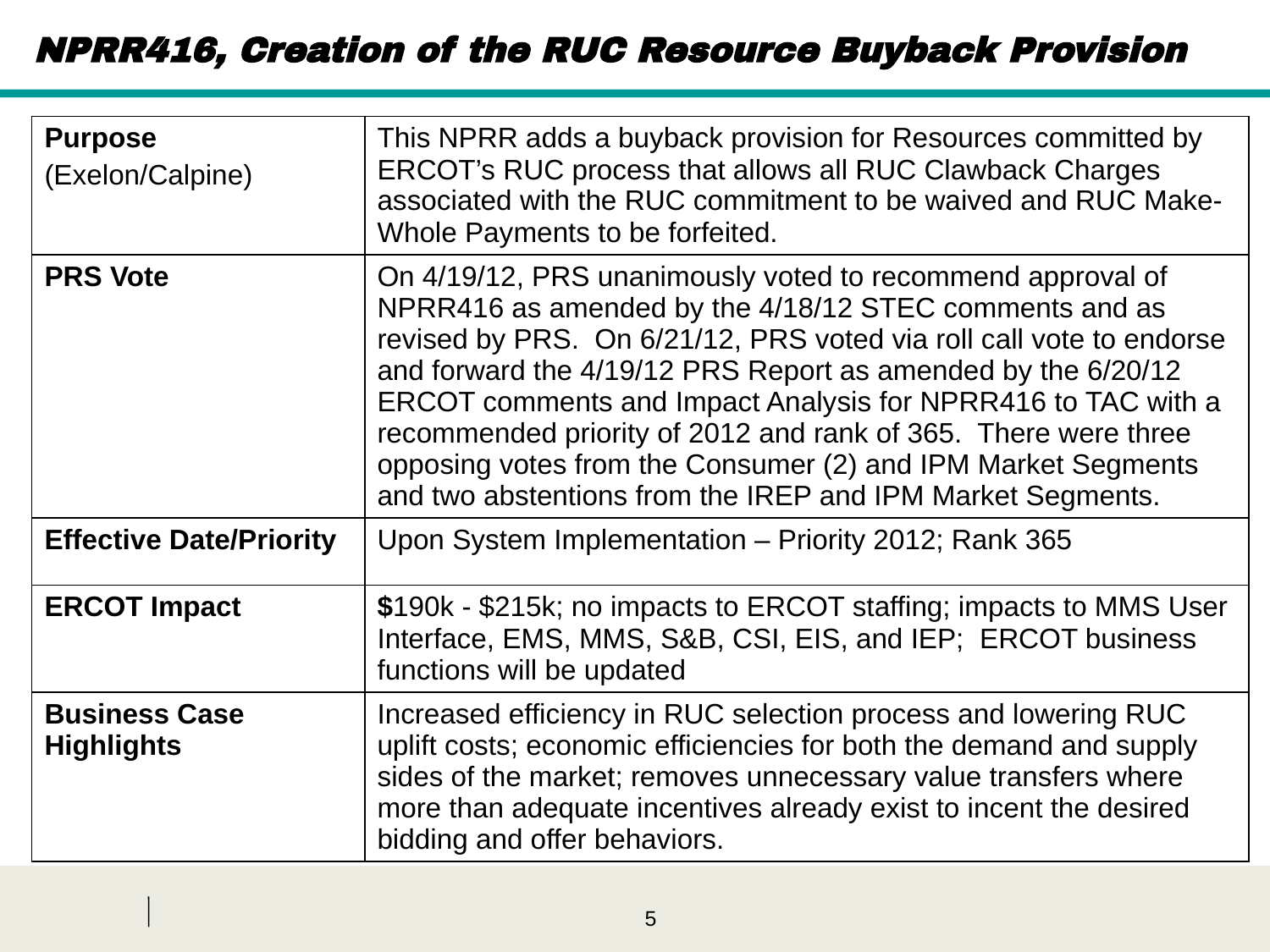

NPRR416, Creation of the RUC Resource Buyback Provision
| Purpose (Exelon/Calpine) | This NPRR adds a buyback provision for Resources committed by ERCOT’s RUC process that allows all RUC Clawback Charges associated with the RUC commitment to be waived and RUC Make-Whole Payments to be forfeited. |
| --- | --- |
| PRS Vote | On 4/19/12, PRS unanimously voted to recommend approval of NPRR416 as amended by the 4/18/12 STEC comments and as revised by PRS. On 6/21/12, PRS voted via roll call vote to endorse and forward the 4/19/12 PRS Report as amended by the 6/20/12 ERCOT comments and Impact Analysis for NPRR416 to TAC with a recommended priority of 2012 and rank of 365. There were three opposing votes from the Consumer (2) and IPM Market Segments and two abstentions from the IREP and IPM Market Segments. |
| Effective Date/Priority | Upon System Implementation – Priority 2012; Rank 365 |
| ERCOT Impact | $190k - $215k; no impacts to ERCOT staffing; impacts to MMS User Interface, EMS, MMS, S&B, CSI, EIS, and IEP; ERCOT business functions will be updated |
| Business Case Highlights | Increased efficiency in RUC selection process and lowering RUC uplift costs; economic efficiencies for both the demand and supply sides of the market; removes unnecessary value transfers where more than adequate incentives already exist to incent the desired bidding and offer behaviors. |